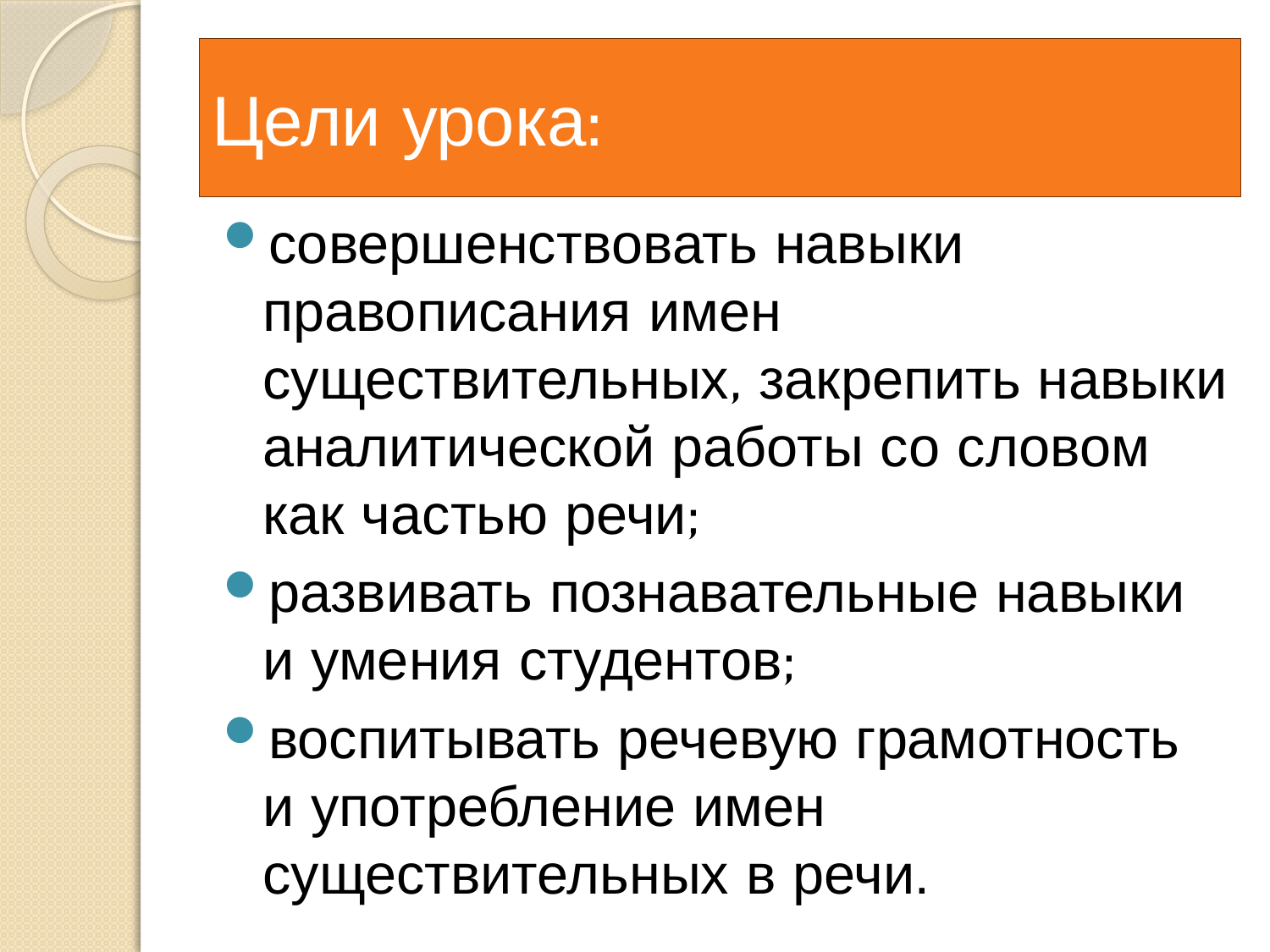

# Цели урока:
совершенствовать навыки правописания имен существительных, закрепить навыки аналитической работы со словом как частью речи;
развивать познавательные навыки и умения студентов;
воспитывать речевую грамотность и употребление имен существительных в речи.